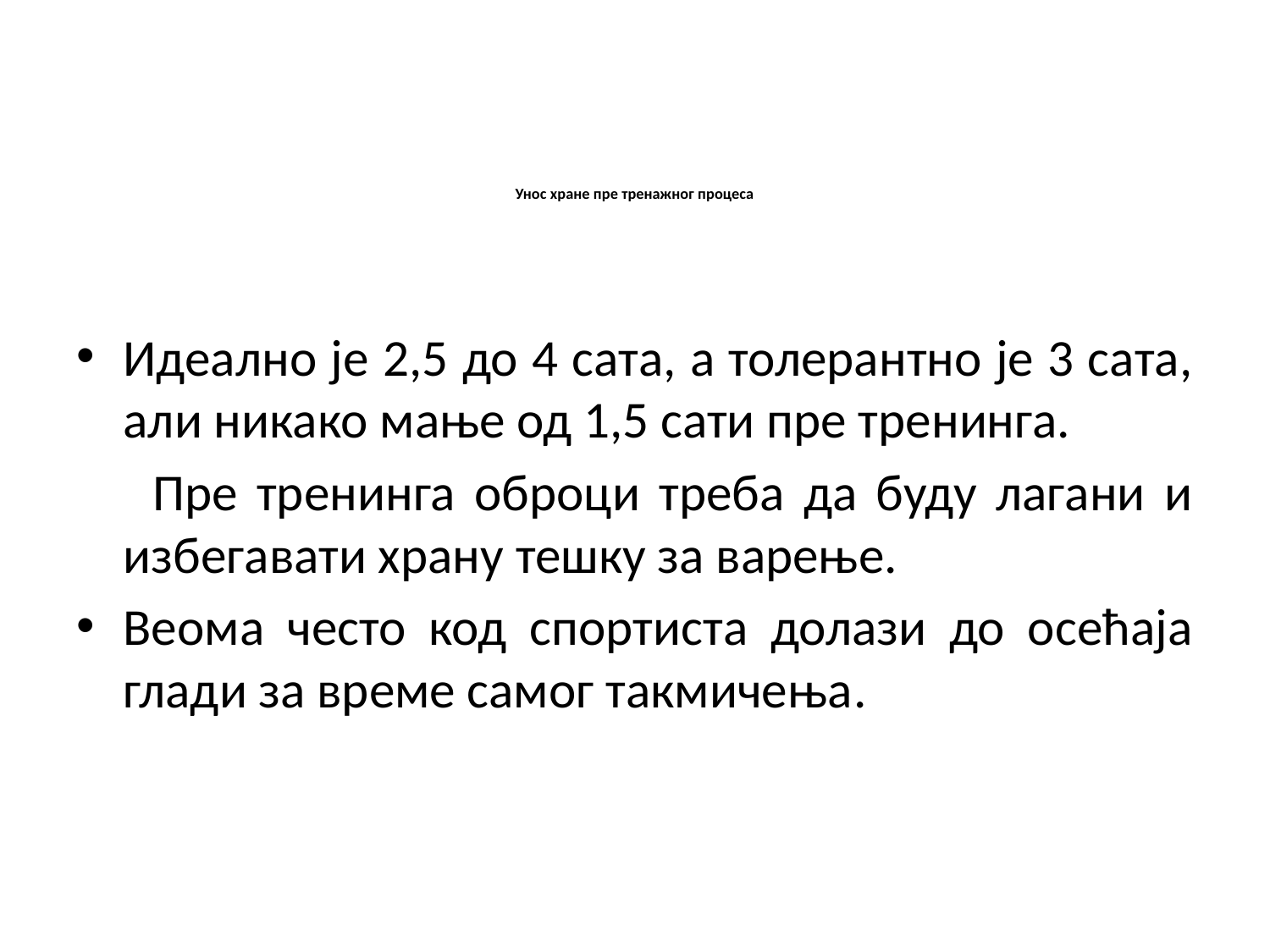

Унос хране пре тренажног процеса
Идеално је 2,5 до 4 сата, а толерантно је 3 сата, али никако мање од 1,5 сати пре тренинга.
    Пре тренинга оброци треба да буду лагани и избегавати храну тешку за варење.
Веома често код спортиста долази до осећаја глади за време самог такмичења.